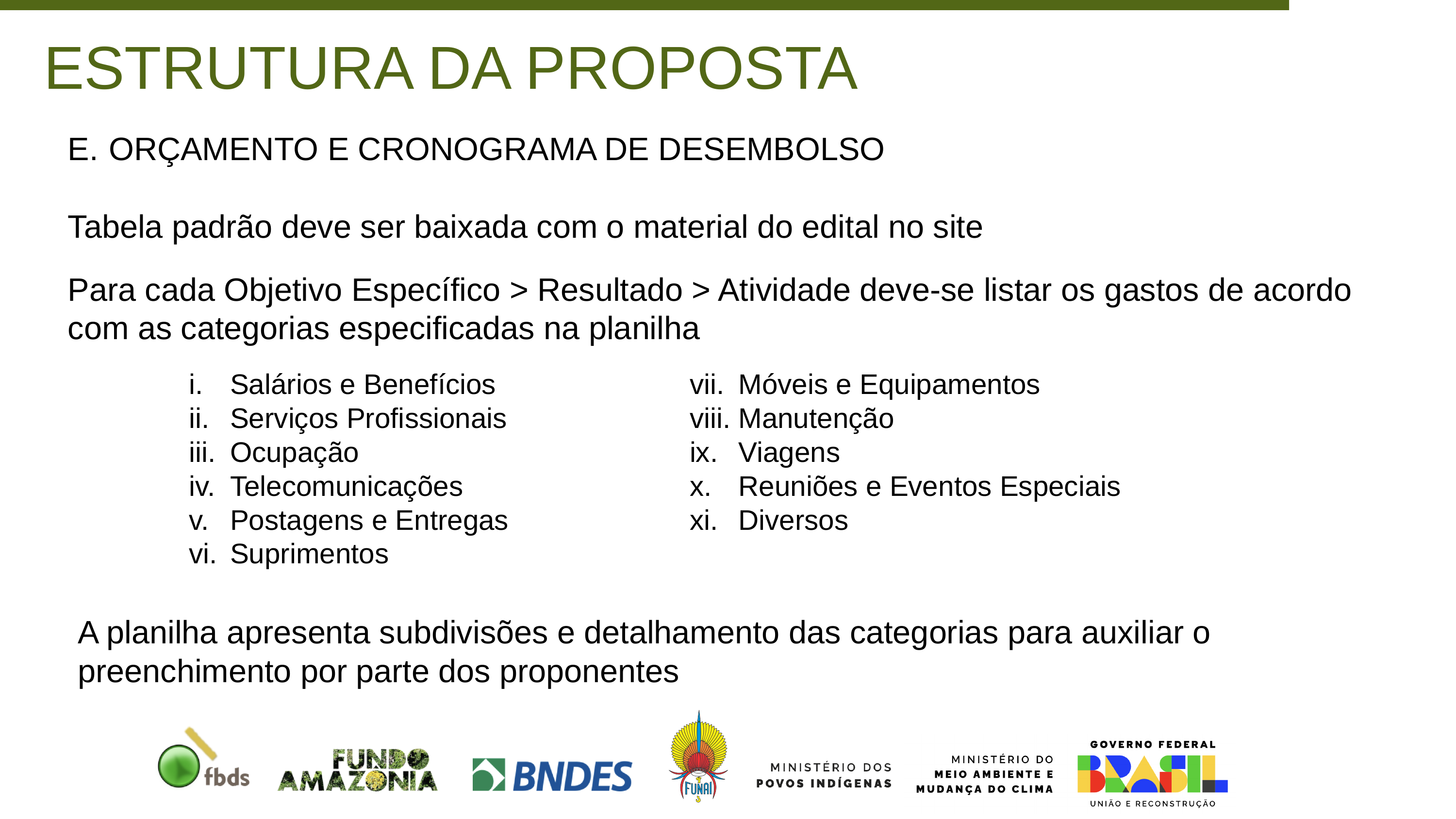

ESTRUTURA DA PROPOSTA
ORÇAMENTO E CRONOGRAMA DE DESEMBOLSO

Tabela padrão deve ser baixada com o material do edital no site

Para cada Objetivo Específico > Resultado > Atividade deve-se listar os gastos de acordo com as categorias especificadas na planilha

Salários e Benefícios
Serviços Profissionais
Ocupação
Telecomunicações
Postagens e Entregas
Suprimentos

 Móveis e Equipamentos
 Manutenção
 Viagens
 Reuniões e Eventos Especiais
 Diversos
A planilha apresenta subdivisões e detalhamento das categorias para auxiliar o preenchimento por parte dos proponentes